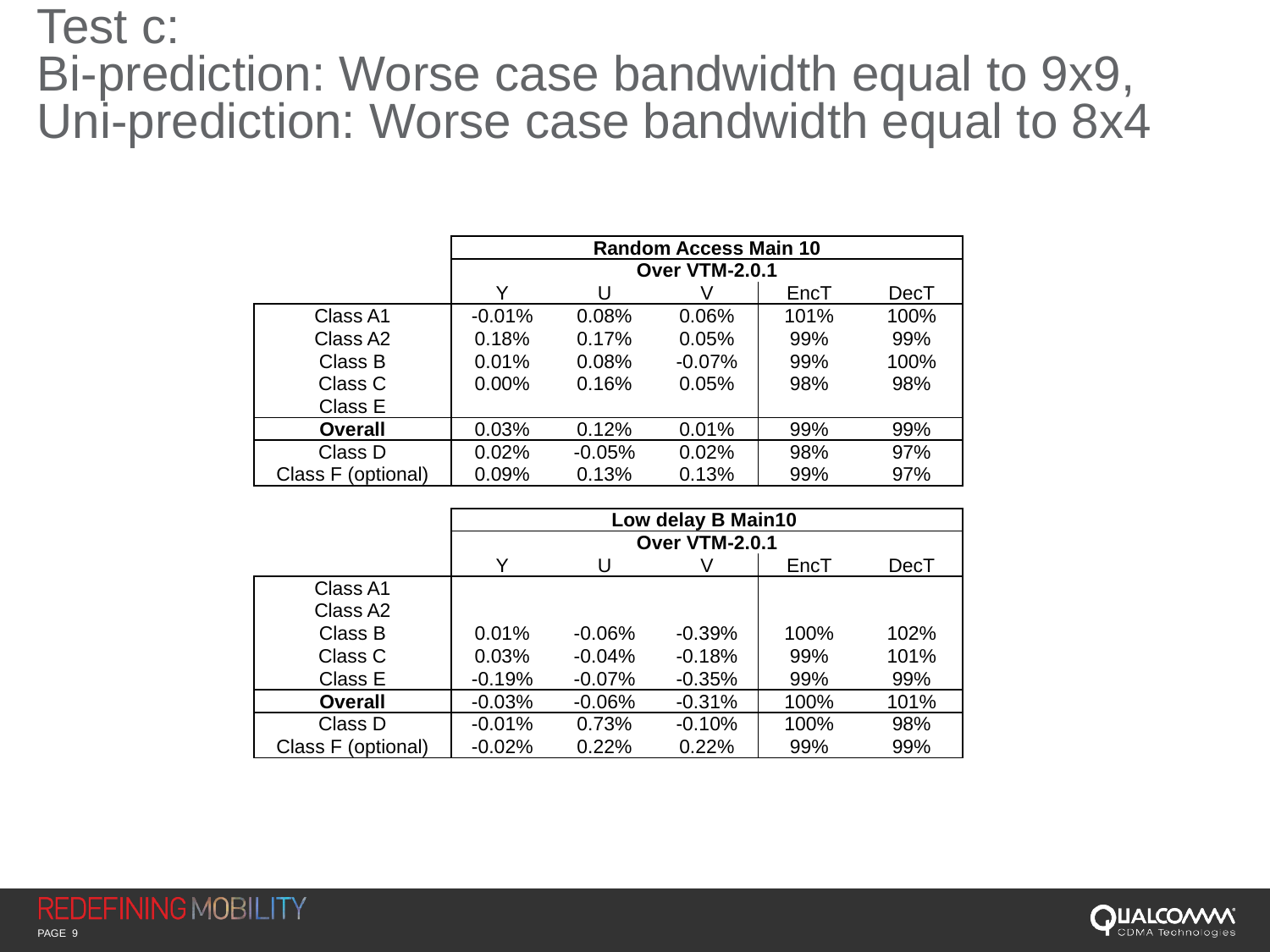

# Test c: Bi-prediction: Worse case bandwidth equal to 9x9, Uni-prediction: Worse case bandwidth equal to 8x4
|  | Random Access Main 10 |  |  |  |  |
| --- | --- | --- | --- | --- | --- |
|  | Over VTM-2.0.1 |  |  |  |  |
|  | Y | U | V | EncT | DecT |
| Class A1 | -0.01% | 0.08% | 0.06% | 101% | 100% |
| Class A2 | 0.18% | 0.17% | 0.05% | 99% | 99% |
| Class B | 0.01% | 0.08% | -0.07% | 99% | 100% |
| Class C | 0.00% | 0.16% | 0.05% | 98% | 98% |
| Class E |  |  |  |  |  |
| Overall | 0.03% | 0.12% | 0.01% | 99% | 99% |
| Class D | 0.02% | -0.05% | 0.02% | 98% | 97% |
| Class F (optional) | 0.09% | 0.13% | 0.13% | 99% | 97% |
|  |  |  |  |  |  |
|  | Low delay B Main10 |  |  |  |  |
|  | Over VTM-2.0.1 |  |  |  |  |
|  | Y | U | V | EncT | DecT |
| Class A1 |  |  |  |  |  |
| Class A2 |  |  |  |  |  |
| Class B | 0.01% | -0.06% | -0.39% | 100% | 102% |
| Class C | 0.03% | -0.04% | -0.18% | 99% | 101% |
| Class E | -0.19% | -0.07% | -0.35% | 99% | 99% |
| Overall | -0.03% | -0.06% | -0.31% | 100% | 101% |
| Class D | -0.01% | 0.73% | -0.10% | 100% | 98% |
| Class F (optional) | -0.02% | 0.22% | 0.22% | 99% | 99% |